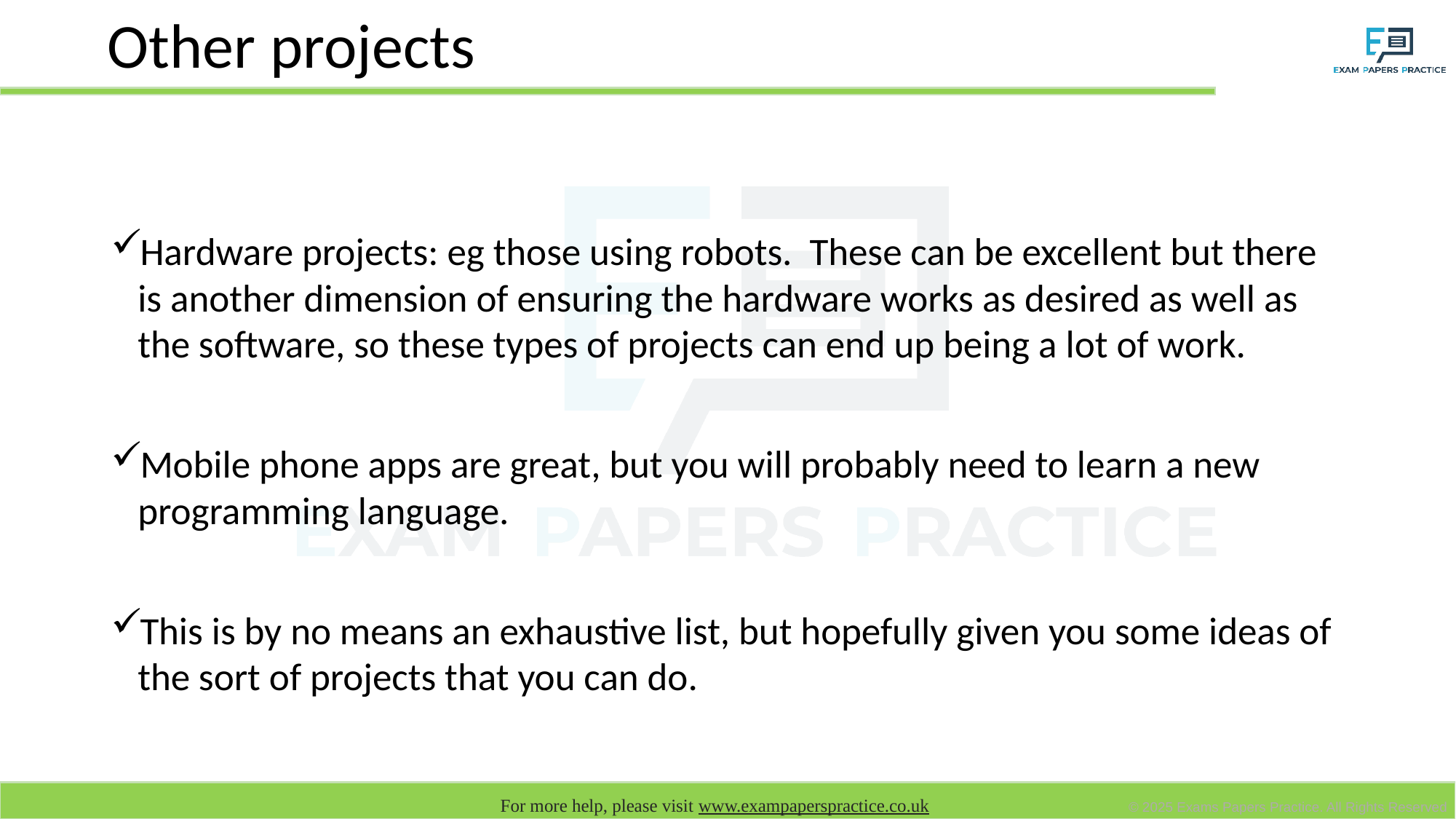

# Other projects
Hardware projects: eg those using robots.  These can be excellent but there is another dimension of ensuring the hardware works as desired as well as the software, so these types of projects can end up being a lot of work.

Mobile phone apps are great, but you will probably need to learn a new programming language.

This is by no means an exhaustive list, but hopefully given you some ideas of the sort of projects that you can do.